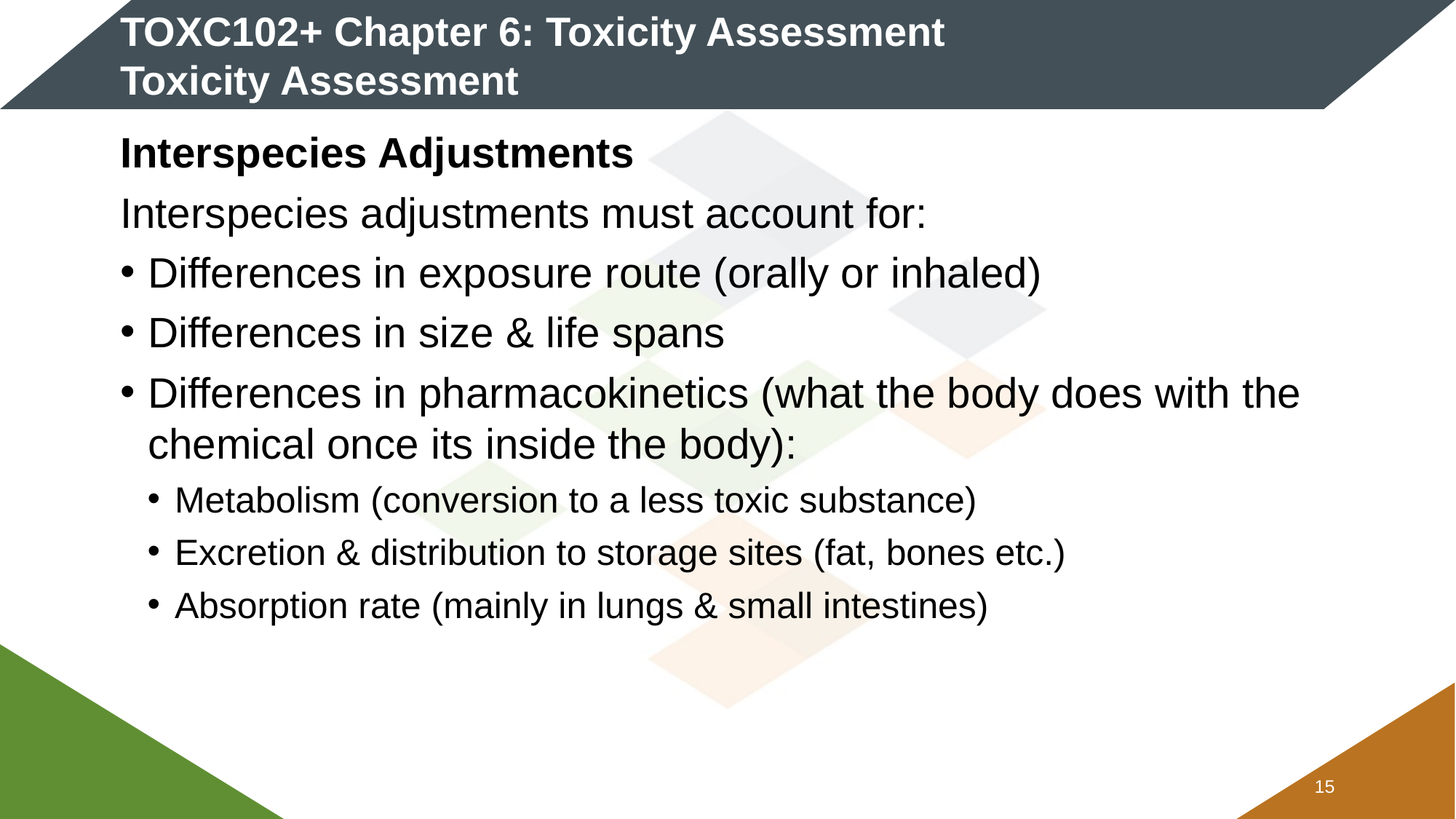

# TOXC102+ Chapter 6: Toxicity Assessment Toxicity Assessment
Interspecies Adjustments
Interspecies adjustments must account for:
Differences in exposure route (orally or inhaled)
Differences in size & life spans
Differences in pharmacokinetics (what the body does with the chemical once its inside the body):
Metabolism (conversion to a less toxic substance)
Excretion & distribution to storage sites (fat, bones etc.)
Absorption rate (mainly in lungs & small intestines)
15